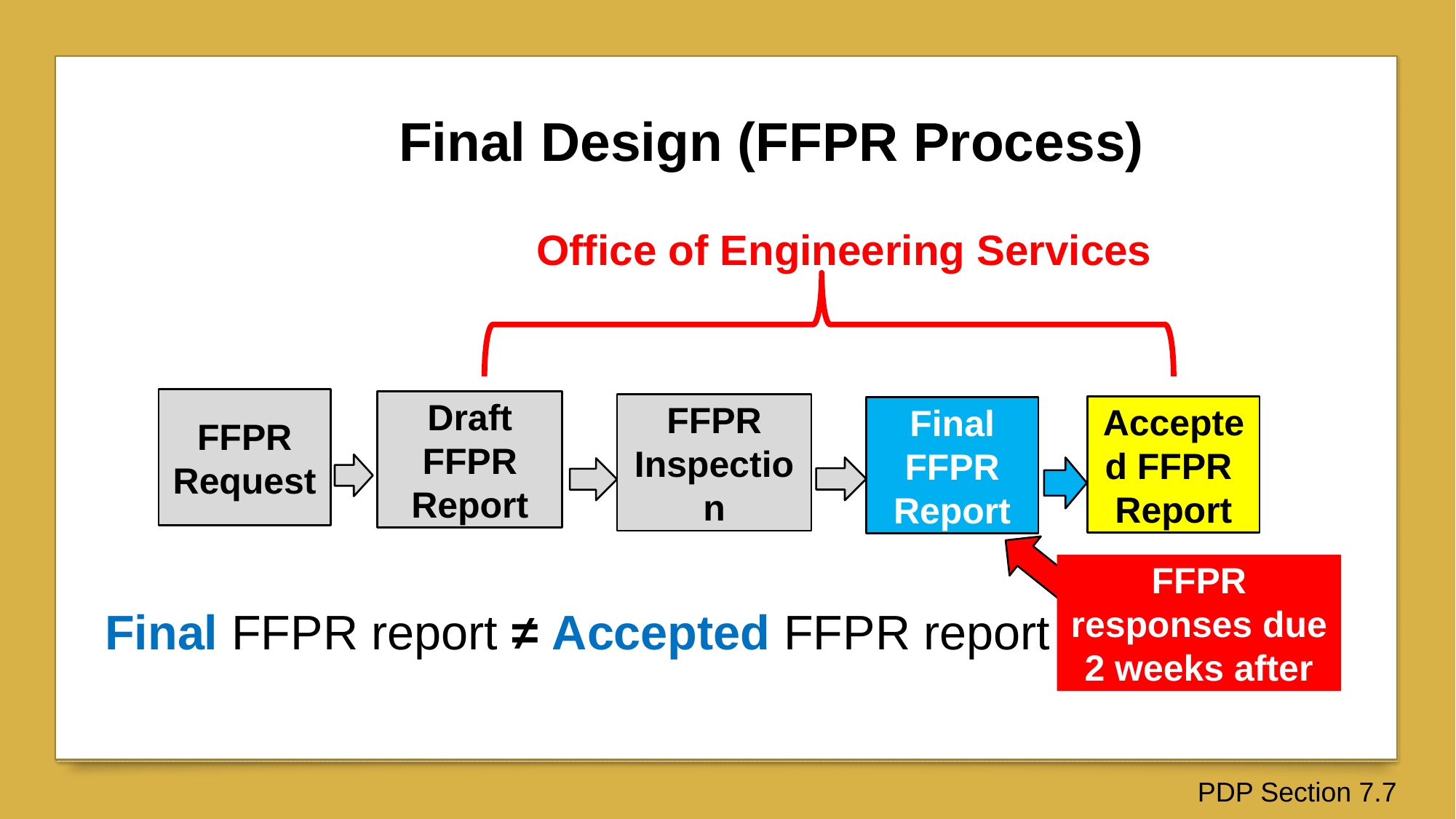

Final Design (FFPR Process)
Office of Engineering Services
FFPR Request
Draft FFPR Report
FFPR Inspection
Accepted FFPR  Report
Final FFPR Report

FFPR responses due
2 weeks after
Final FFPR report ≠ Accepted FFPR report

PDP Section 7.7